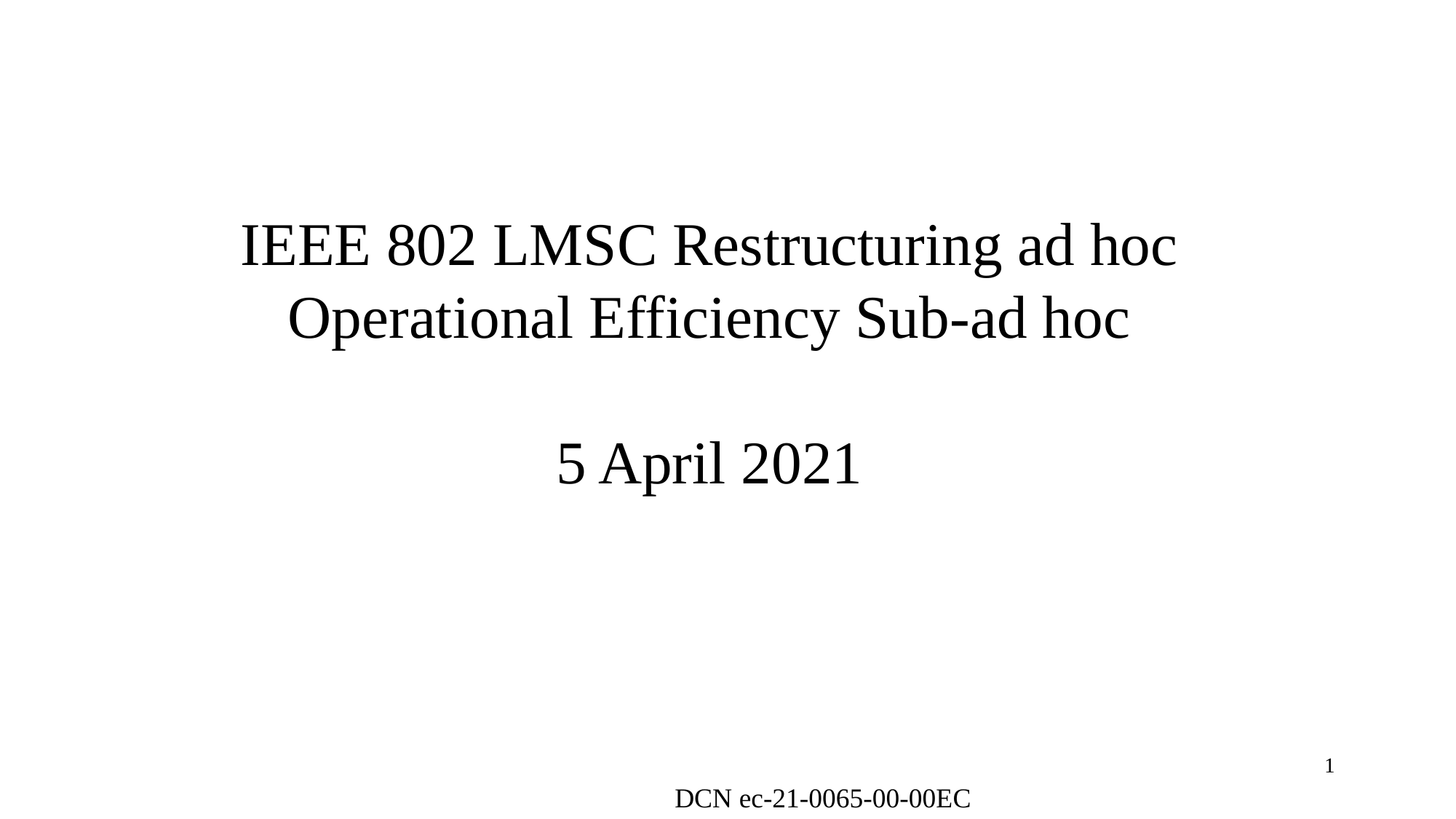

# IEEE 802 LMSC Restructuring ad hoc Operational Efficiency Sub-ad hoc 5 April 2021
1
DCN ec-21-0065-00-00EC